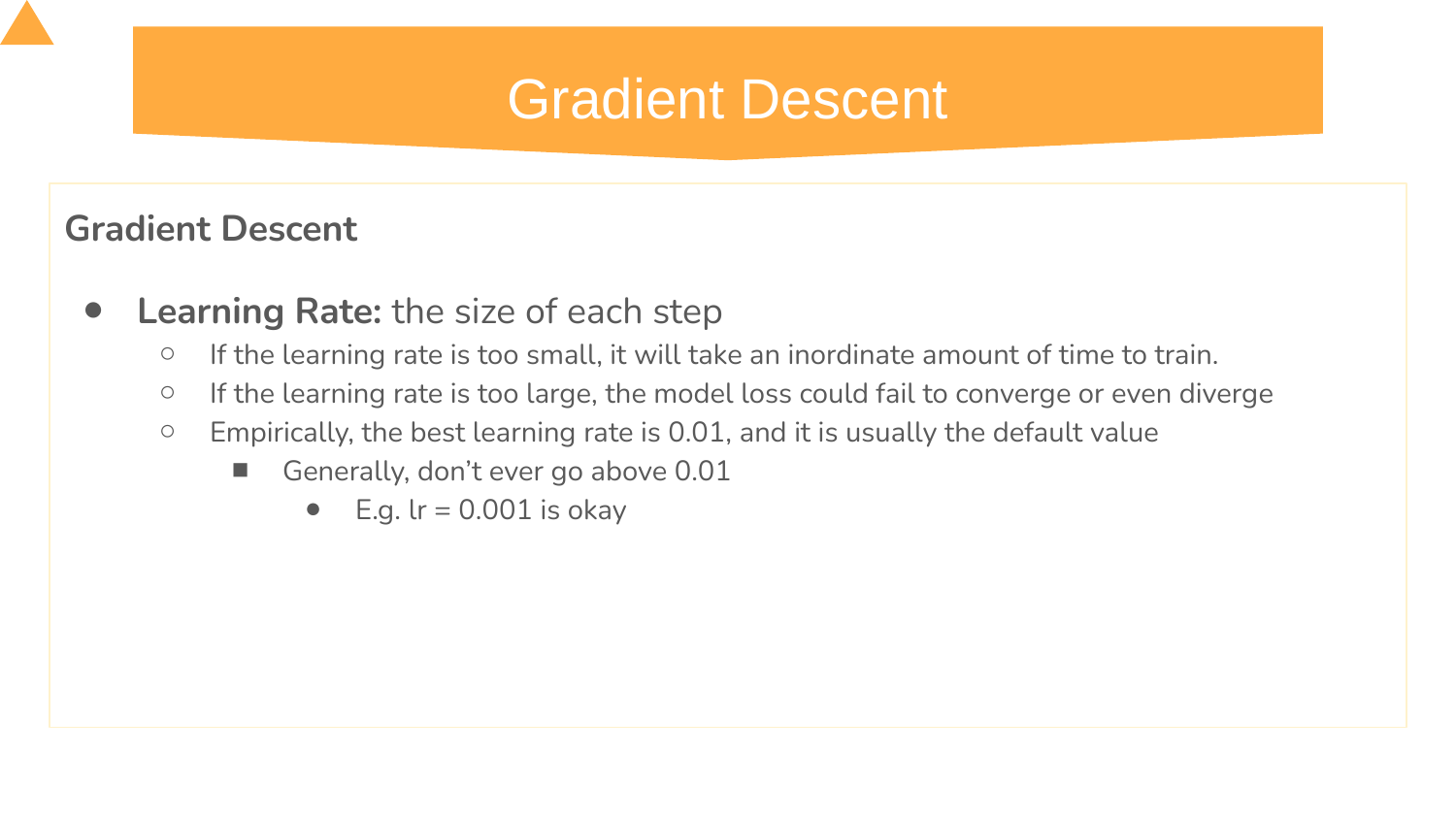

# Gradient Descent
Gradient Descent
Learning Rate: the size of each step
If the learning rate is too small, it will take an inordinate amount of time to train.
If the learning rate is too large, the model loss could fail to converge or even diverge
Empirically, the best learning rate is 0.01, and it is usually the default value
Generally, don’t ever go above 0.01
E.g. lr = 0.001 is okay